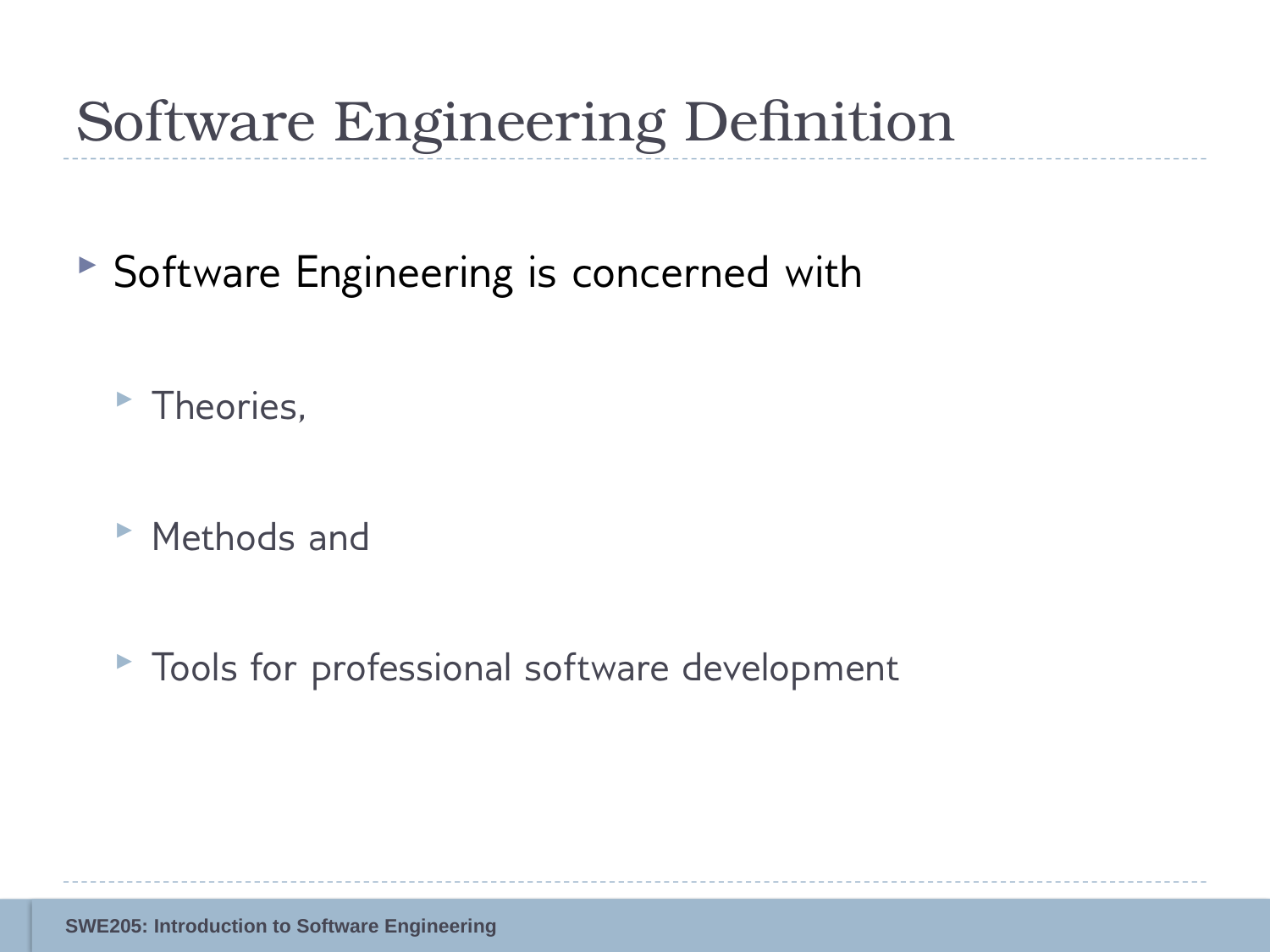

# Software Engineering Definition

Software Engineering is concerned with

Theories,

Methods and

Tools for professional software development

7